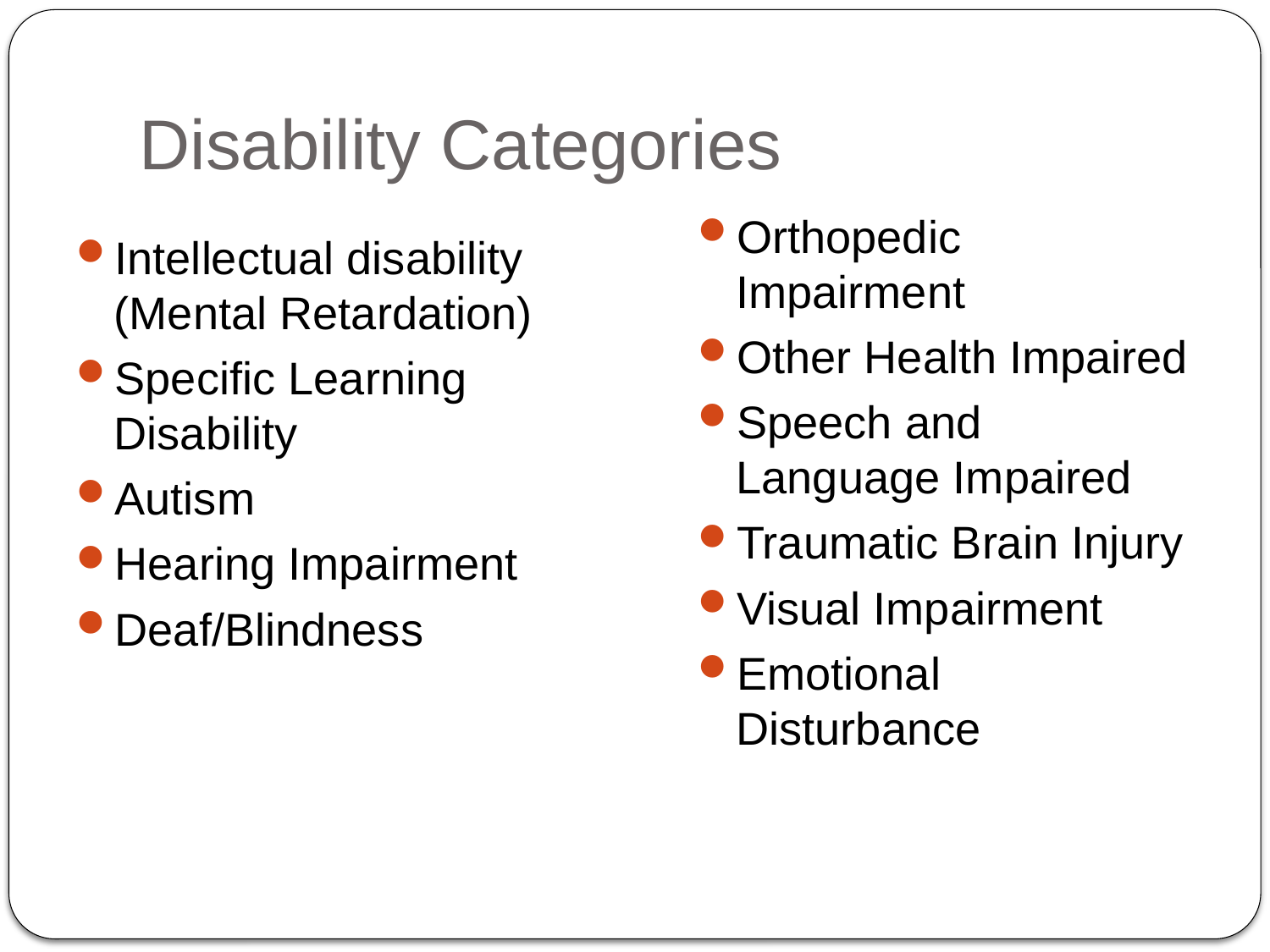

# Disability Categories
Orthopedic Impairment
Other Health Impaired
Speech and Language Impaired
Traumatic Brain Injury
Visual Impairment
Emotional Disturbance
Intellectual disability (Mental Retardation)
Specific Learning Disability
Autism
Hearing Impairment
Deaf/Blindness